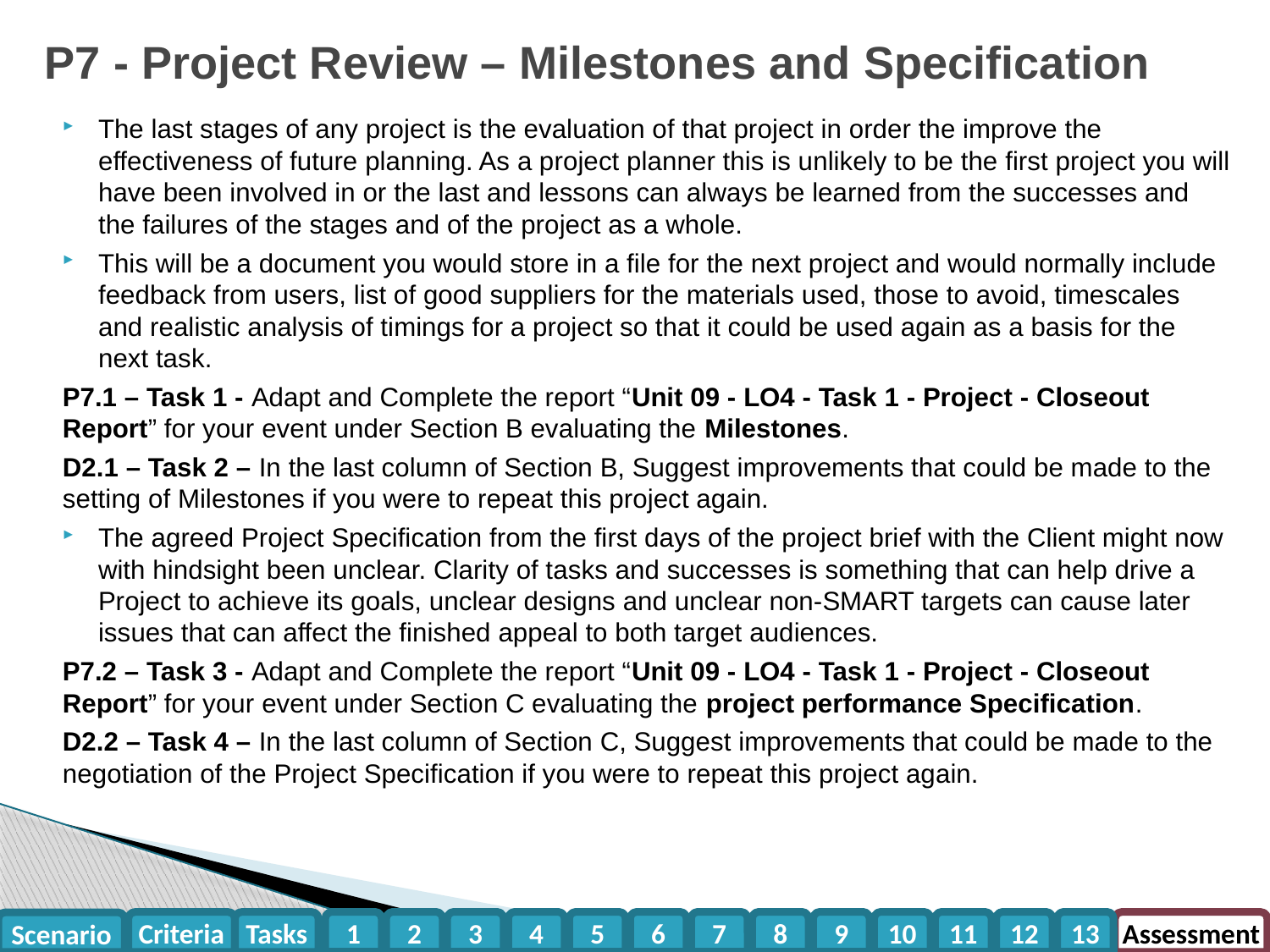

# P7 - Project Review – Milestones and Specification
The last stages of any project is the evaluation of that project in order the improve the effectiveness of future planning. As a project planner this is unlikely to be the first project you will have been involved in or the last and lessons can always be learned from the successes and the failures of the stages and of the project as a whole.
This will be a document you would store in a file for the next project and would normally include feedback from users, list of good suppliers for the materials used, those to avoid, timescales and realistic analysis of timings for a project so that it could be used again as a basis for the next task.
P7.1 – Task 1 - Adapt and Complete the report “Unit 09 - LO4 - Task 1 - Project - Closeout Report” for your event under Section B evaluating the Milestones.
D2.1 – Task 2 – In the last column of Section B, Suggest improvements that could be made to the setting of Milestones if you were to repeat this project again.
The agreed Project Specification from the first days of the project brief with the Client might now with hindsight been unclear. Clarity of tasks and successes is something that can help drive a Project to achieve its goals, unclear designs and unclear non-SMART targets can cause later issues that can affect the finished appeal to both target audiences.
P7.2 – Task 3 - Adapt and Complete the report “Unit 09 - LO4 - Task 1 - Project - Closeout Report” for your event under Section C evaluating the project performance Specification.
D2.2 – Task 4 – In the last column of Section C, Suggest improvements that could be made to the negotiation of the Project Specification if you were to repeat this project again.